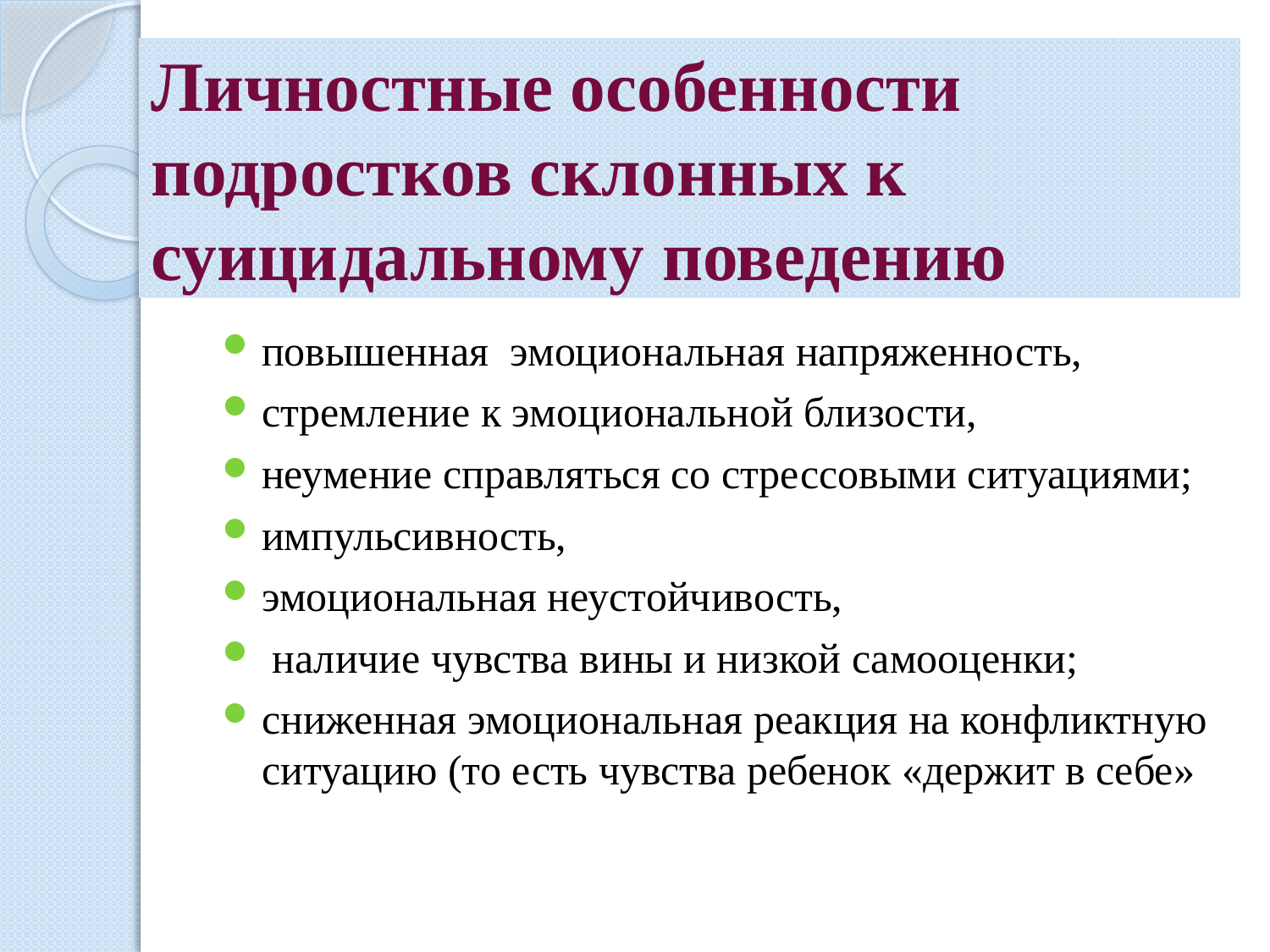

# Личностные особенности подростков склонных к суицидальному поведению
повышенная  эмоциональная напряженность,
стремление к эмоциональной близости,
неумение справляться со стрессовыми ситуациями;
импульсивность,
эмоциональная неустойчивость,
 наличие чувства вины и низкой самооценки;
сниженная эмоциональная реакция на конфликтную ситуацию (то есть чувства ребенок «держит в себе»